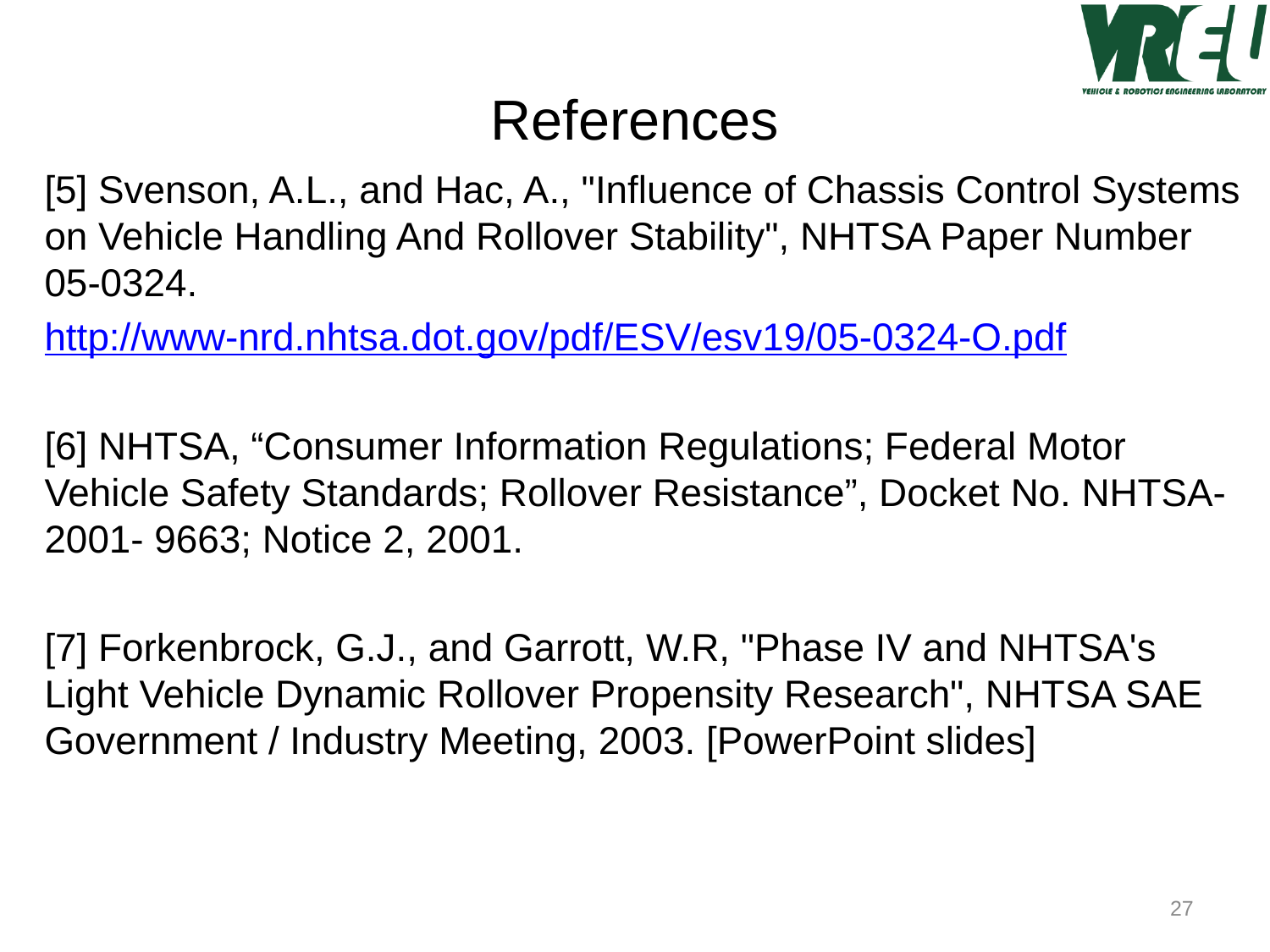

# References
[5] Svenson, A.L., and Hac, A., "Influence of Chassis Control Systems on Vehicle Handling And Rollover Stability", NHTSA Paper Number 05-0324.
http://www-nrd.nhtsa.dot.gov/pdf/ESV/esv19/05-0324-O.pdf

[6] NHTSA, “Consumer Information Regulations; Federal Motor Vehicle Safety Standards; Rollover Resistance”, Docket No. NHTSA-2001- 9663; Notice 2, 2001.

[7] Forkenbrock, G.J., and Garrott, W.R, "Phase IV and NHTSA's Light Vehicle Dynamic Rollover Propensity Research", NHTSA SAE Government / Industry Meeting, 2003. [PowerPoint slides]

27